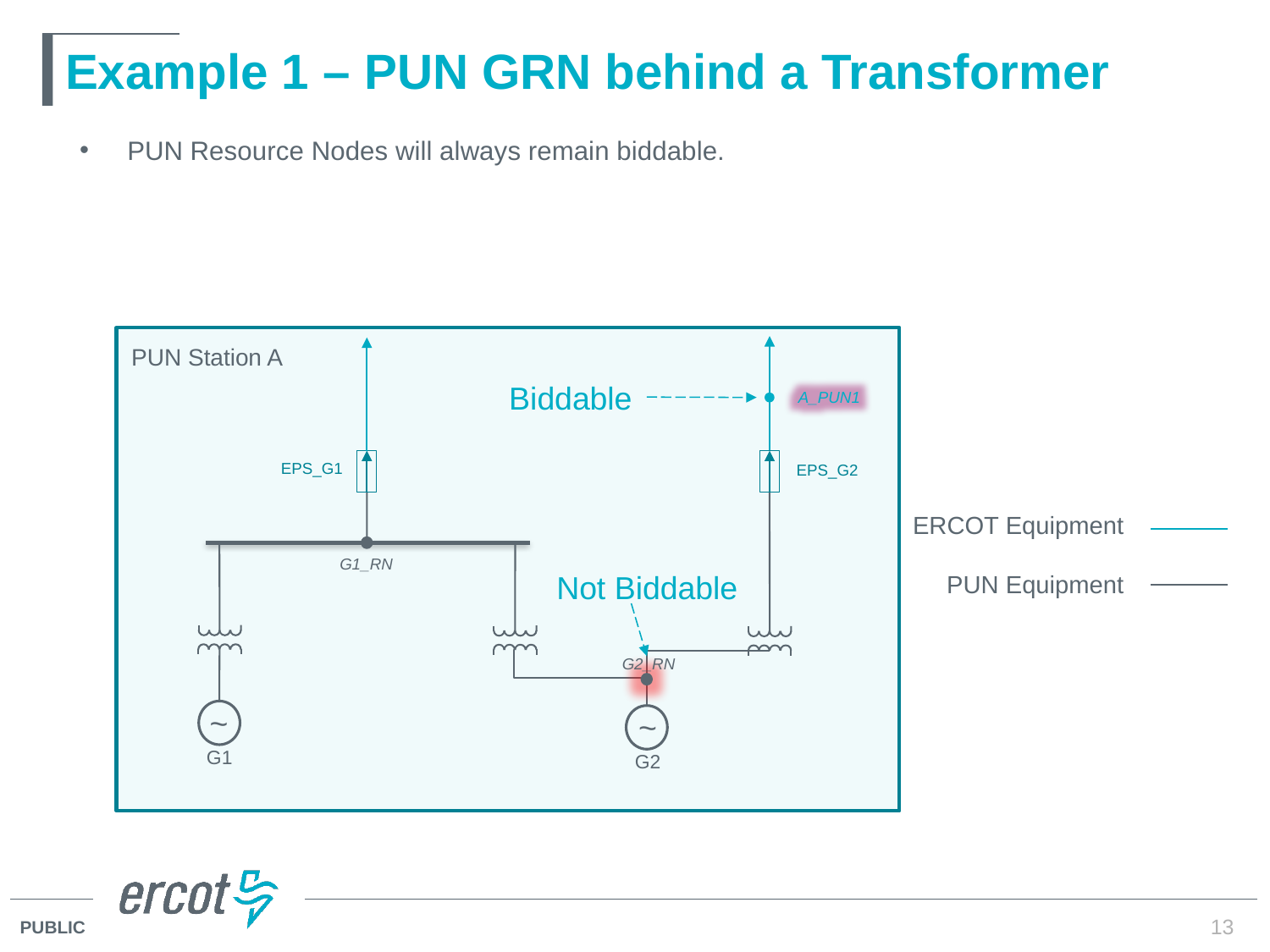

# Example 1 – PUN GRN behind a Transformer
PUN Resource Nodes will always remain biddable.

PUN Station A
Biddable
A_PUN1

EPS_G1
EPS_G2
ERCOT Equipment

PUN Equipment

G1_RN
Not Biddable

G2_RN

~

~

G1
G2
13